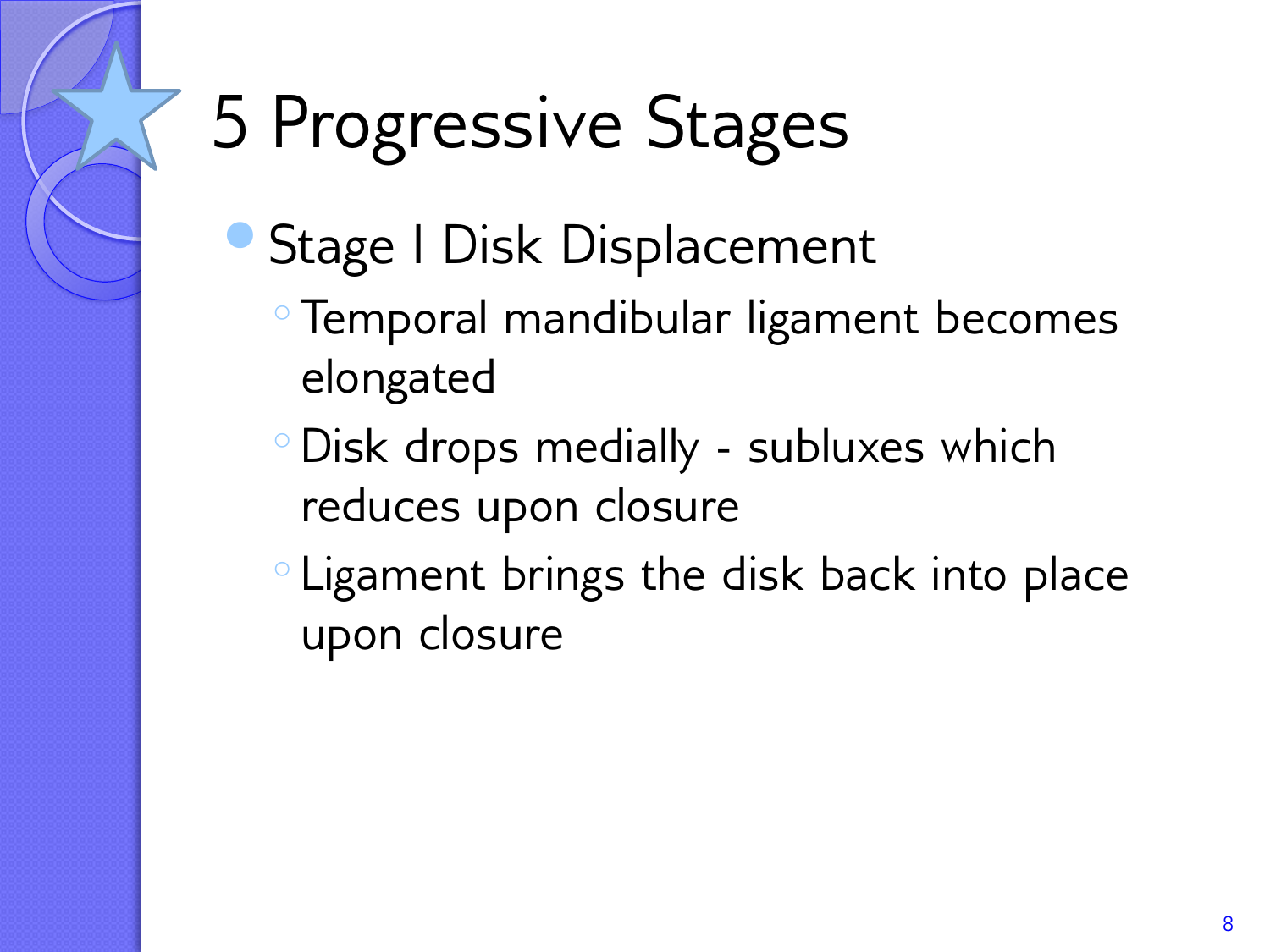

# 5 Progressive Stages

Stage I Disk Displacement
Temporal mandibular ligament becomes elongated
Disk drops medially - subluxes which reduces upon closure
Ligament brings the disk back into place upon closure
8